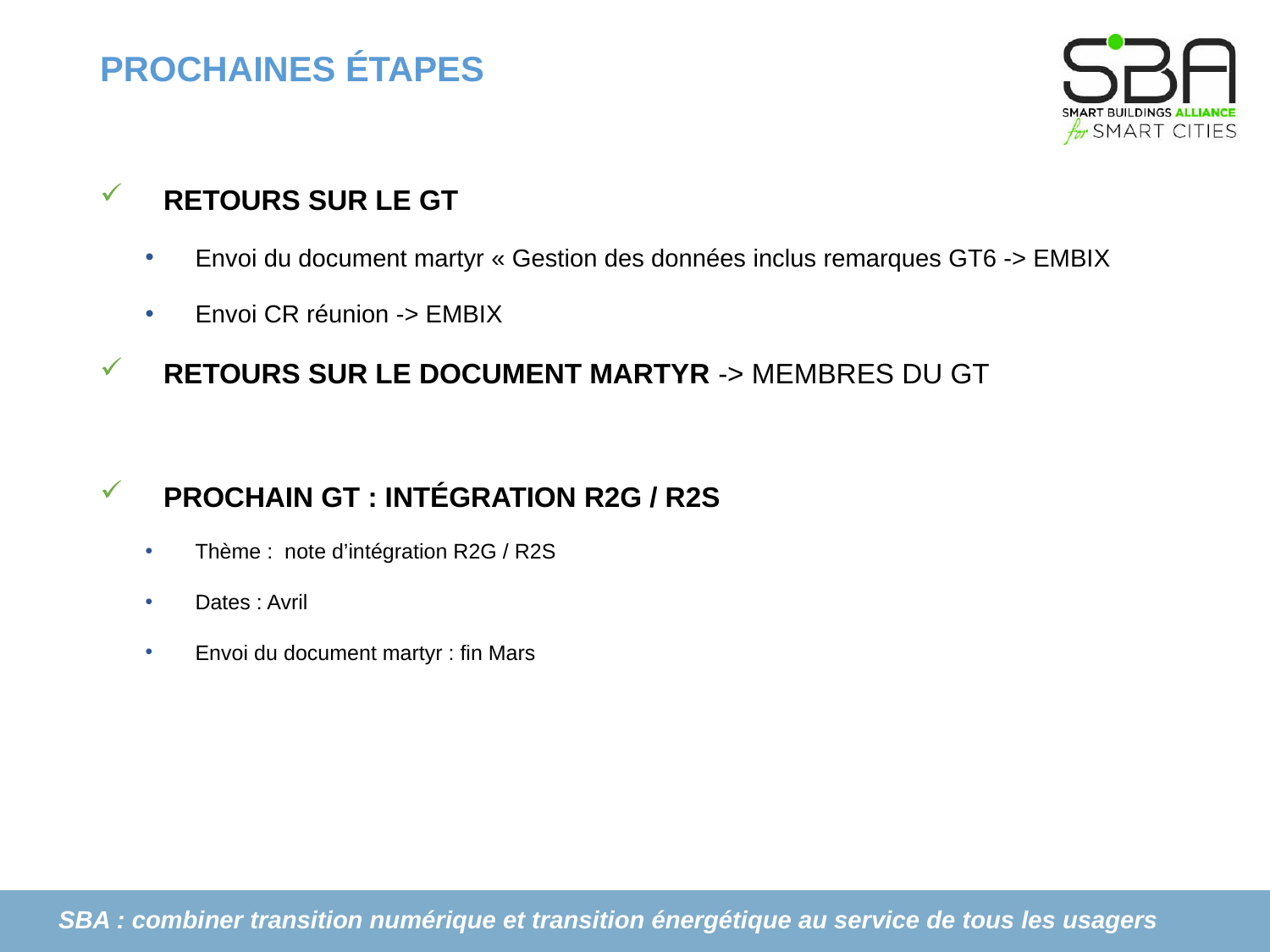

# PROCHAINES ÉTAPES
Retours sur le GT
Envoi du document martyr « Gestion des données inclus remarques GT6 -> EMBIX
Envoi CR réunion -> EMBIX
Retours sur le document martyr -> membres du GT

Prochain GT : intégration R2G / R2S
Thème :  note d’intégration R2G / R2S
Dates : Avril
Envoi du document martyr : fin Mars